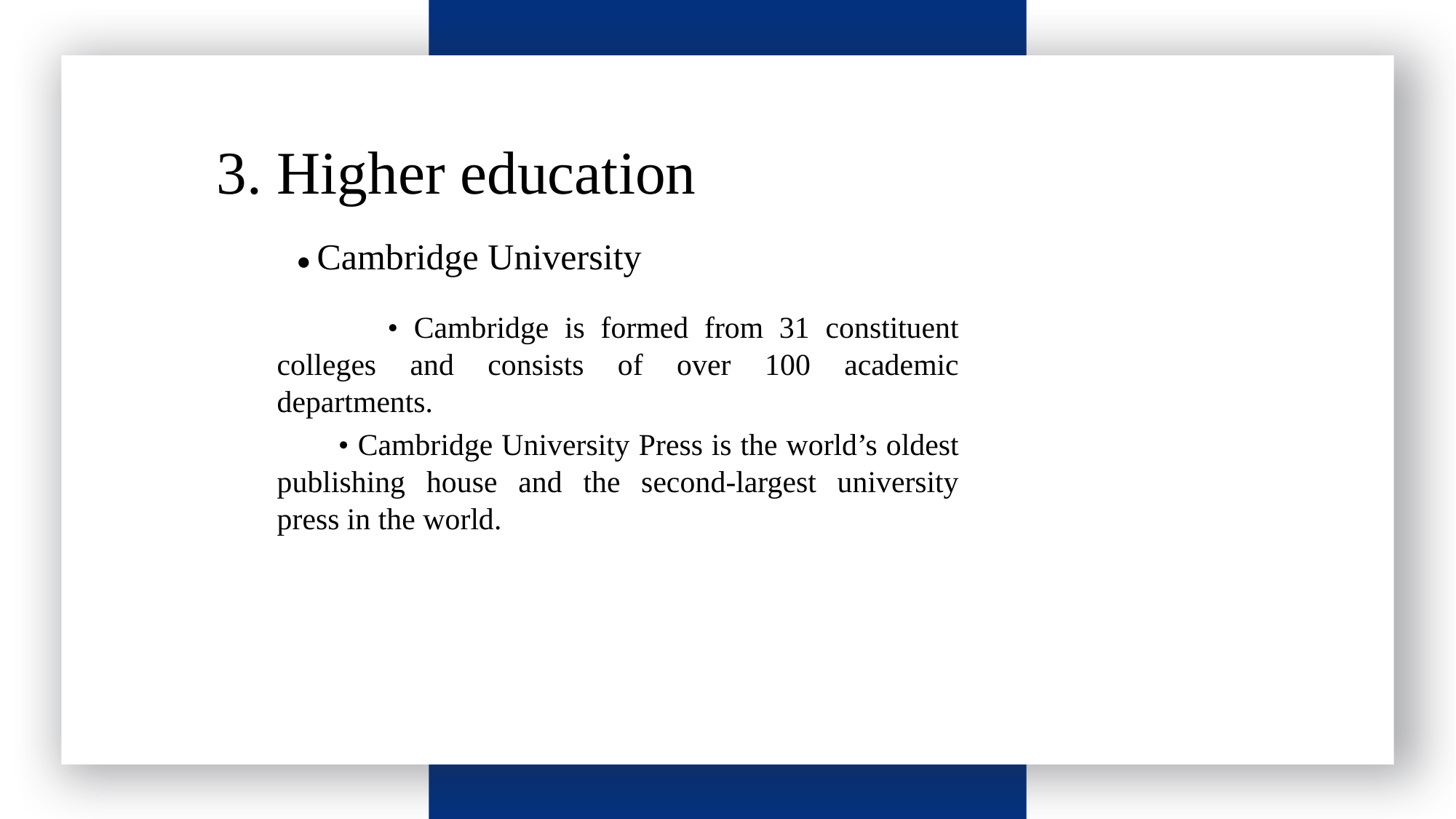

3. Higher education
● Cambridge University
       • Cambridge is formed from 31 constituent colleges and consists of over 100 academic departments.
       • Cambridge University Press is the world’s oldest publishing house and the second-largest university press in the world.